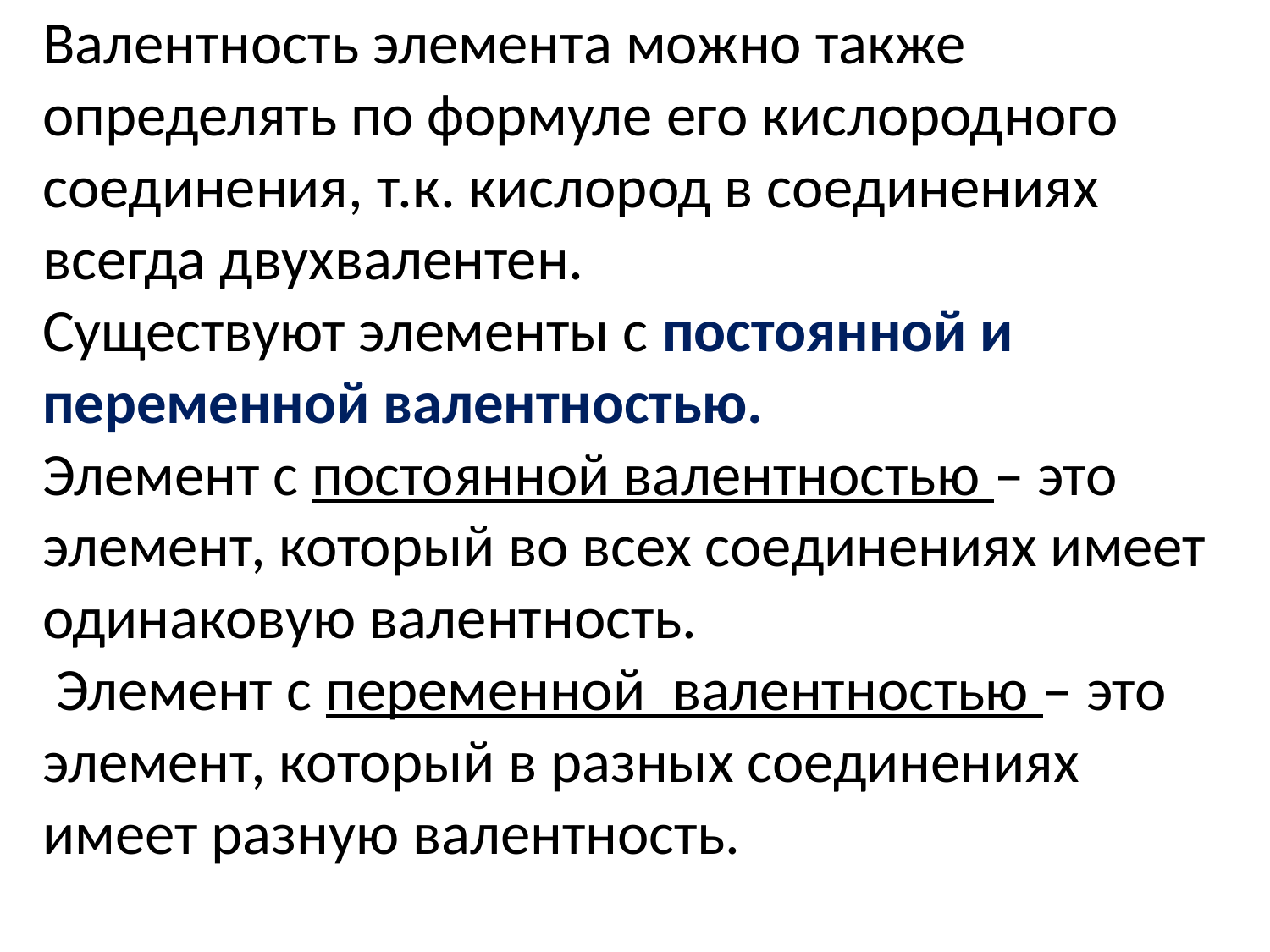

# Валентность элемента можно также определять по формуле его кислородного соединения, т.к. кислород в соединениях всегда двухвалентен. Существуют элементы с постоянной и переменной валентностью. Элемент с постоянной валентностью – это элемент, который во всех соединениях имеет одинаковую валентность. Элемент с переменной  валентностью – это элемент, который в разных соединениях имеет разную валентность.